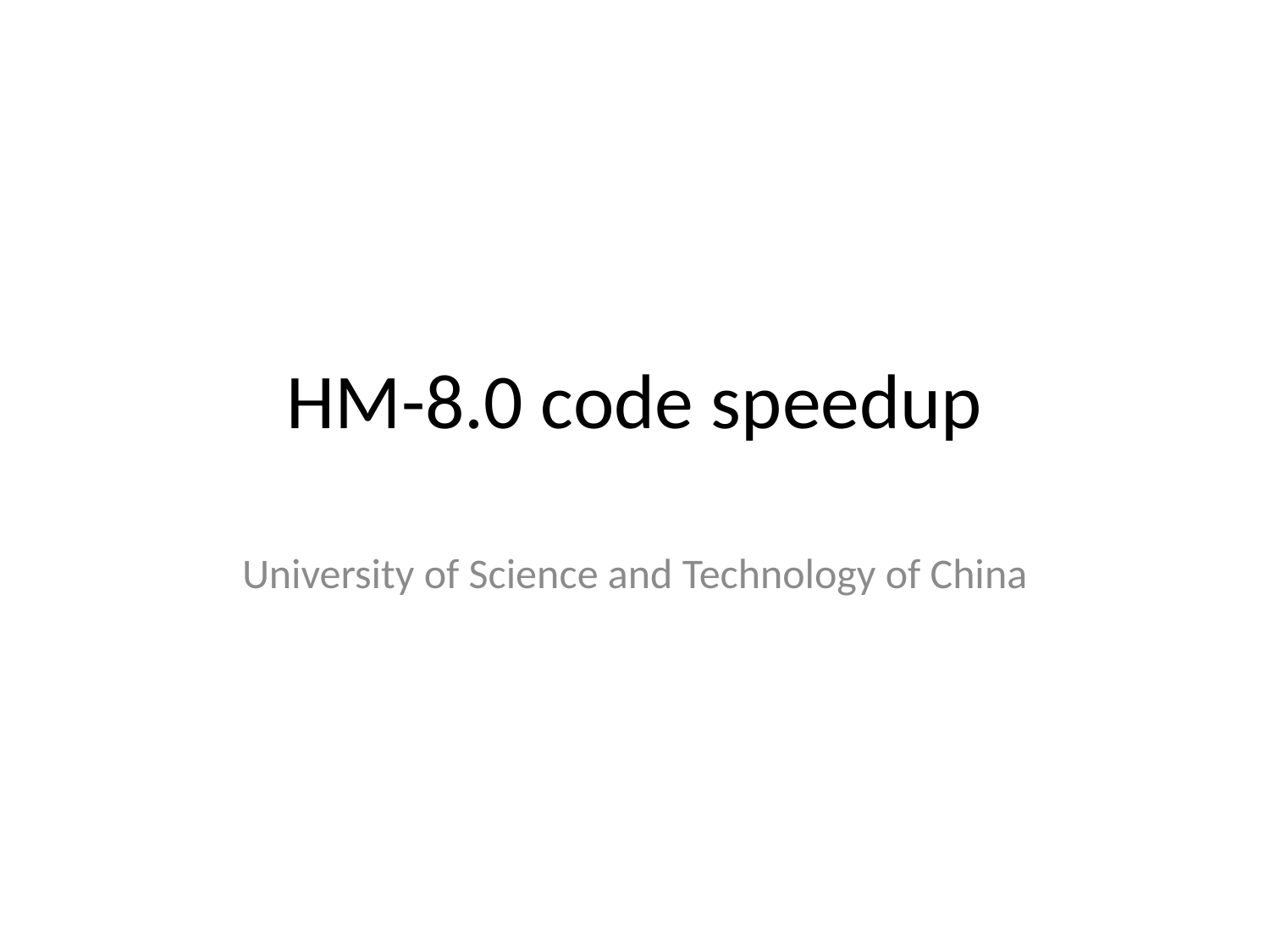

# HM-8.0 code speedup
University of Science and Technology of China